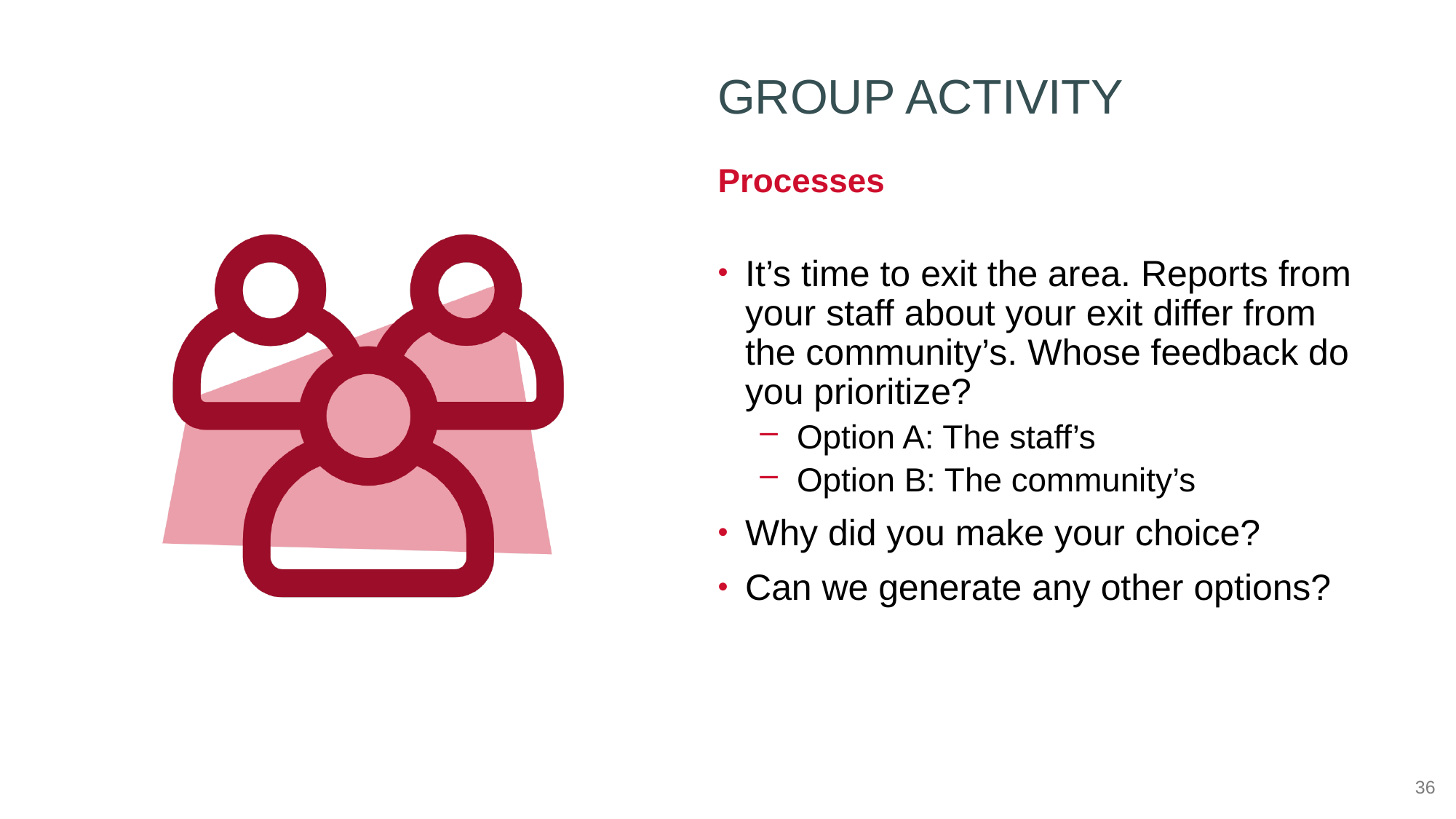

Processes
It’s time to exit the area. Reports from your staff about your exit differ from the community’s. Whose feedback do you prioritize?
Option A: The staff’s
Option B: The community’s
Why did you make your choice?
Can we generate any other options?

36